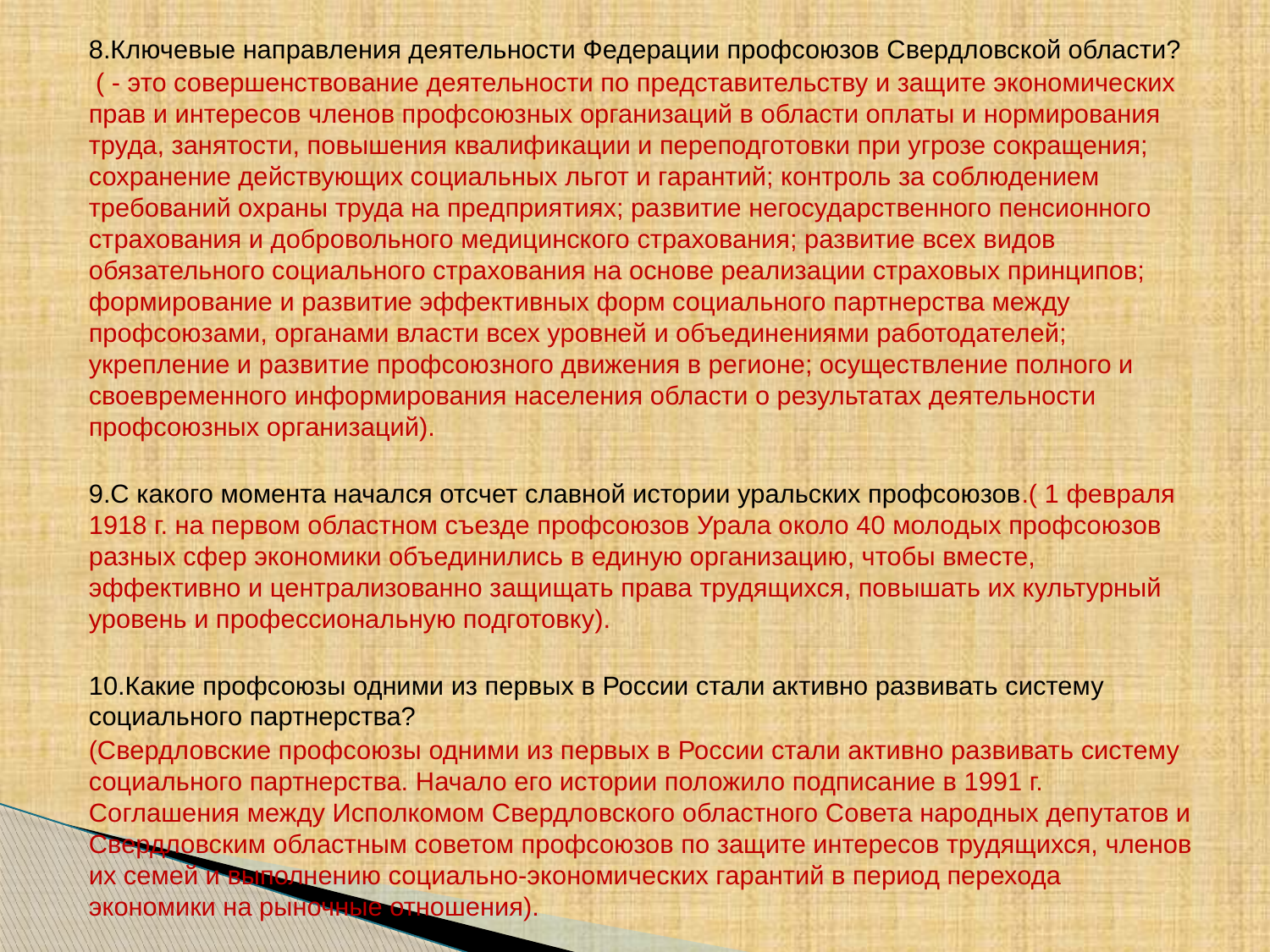

8.Ключевые направления деятельности Федерации профсоюзов Свердловской области?
 ( - это совершенствование деятельности по представительству и защите экономических прав и интересов членов профсоюзных организаций в области оплаты и нормирования труда, занятости, повышения квалификации и переподготовки при угрозе сокращения; сохранение действующих социальных льгот и гарантий; контроль за соблюдением требований охраны труда на предприятиях; развитие негосударственного пенсионного страхования и добровольного медицинского страхования; развитие всех видов обязательного социального страхования на основе реализации страховых принципов; формирование и развитие эффективных форм социального партнерства между профсоюзами, органами власти всех уровней и объединениями работодателей; укрепление и развитие профсоюзного движения в регионе; осуществление полного и своевременного информирования населения области о результатах деятельности профсоюзных организаций).

9.С какого момента начался отсчет славной истории уральских профсоюзов.( 1 февраля 1918 г. на первом областном съезде профсоюзов Урала около 40 молодых профсоюзов разных сфер экономики объединились в единую организацию, чтобы вместе, эффективно и централизованно защищать права трудящихся, повышать их культурный уровень и профессиональную подготовку).

10.Какие профсоюзы одними из первых в России стали активно развивать систему социального партнерства?
(Свердловские профсоюзы одними из первых в России стали активно развивать систему социального партнерства. Начало его истории положило подписание в 1991 г. Соглашения между Исполкомом Свердловского областного Совета народных депутатов и Свердловским областным советом профсоюзов по защите интересов трудящихся, членов их семей и выполнению социально-экономических гарантий в период перехода экономики на рыночные отношения).